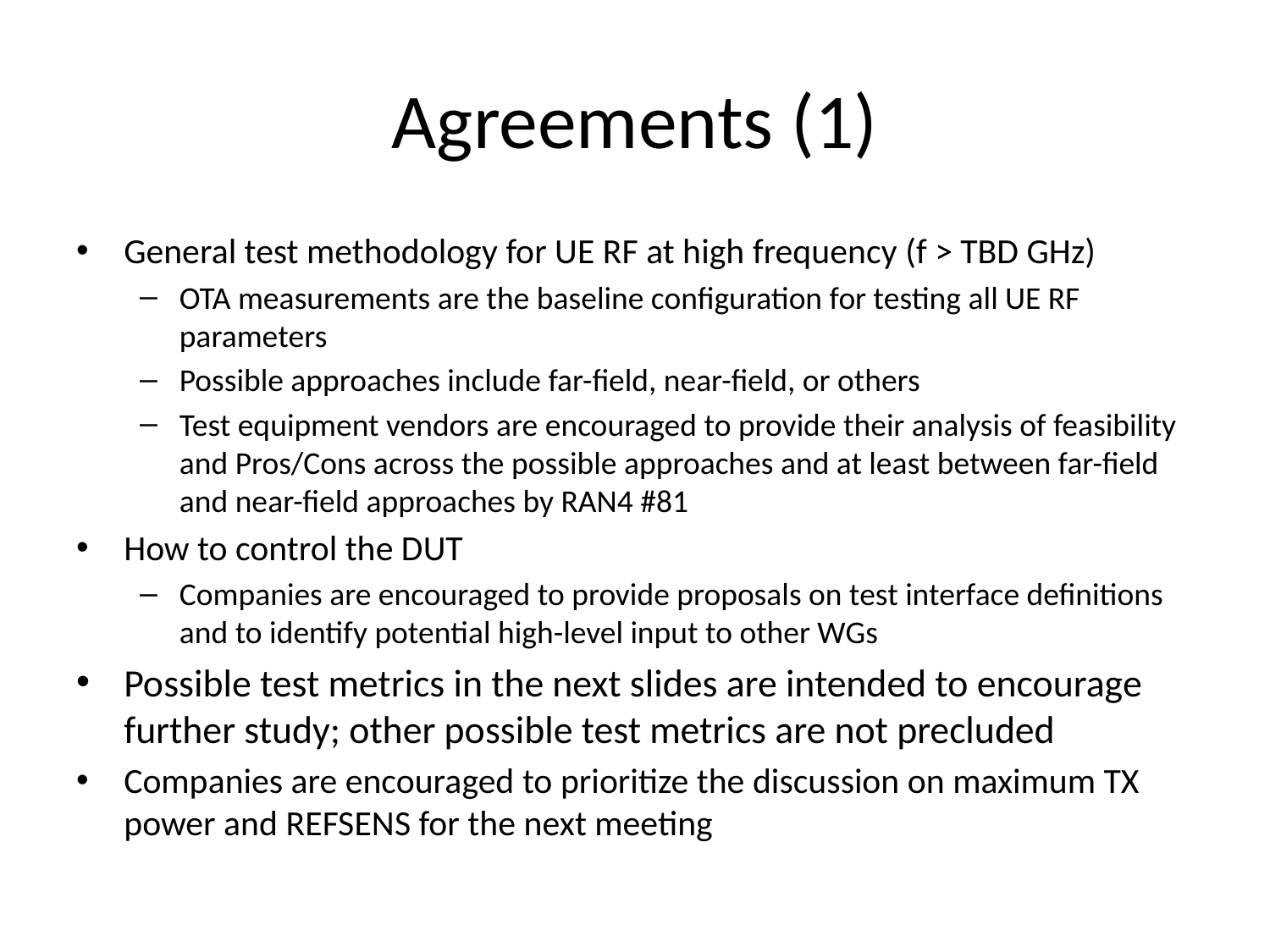

# Agreements (1)
General test methodology for UE RF at high frequency (f > TBD GHz)
OTA measurements are the baseline configuration for testing all UE RF parameters
Possible approaches include far-field, near-field, or others
Test equipment vendors are encouraged to provide their analysis of feasibility and Pros/Cons across the possible approaches and at least between far-field and near-field approaches by RAN4 #81
How to control the DUT
Companies are encouraged to provide proposals on test interface definitions and to identify potential high-level input to other WGs
Possible test metrics in the next slides are intended to encourage further study; other possible test metrics are not precluded
Companies are encouraged to prioritize the discussion on maximum TX power and REFSENS for the next meeting